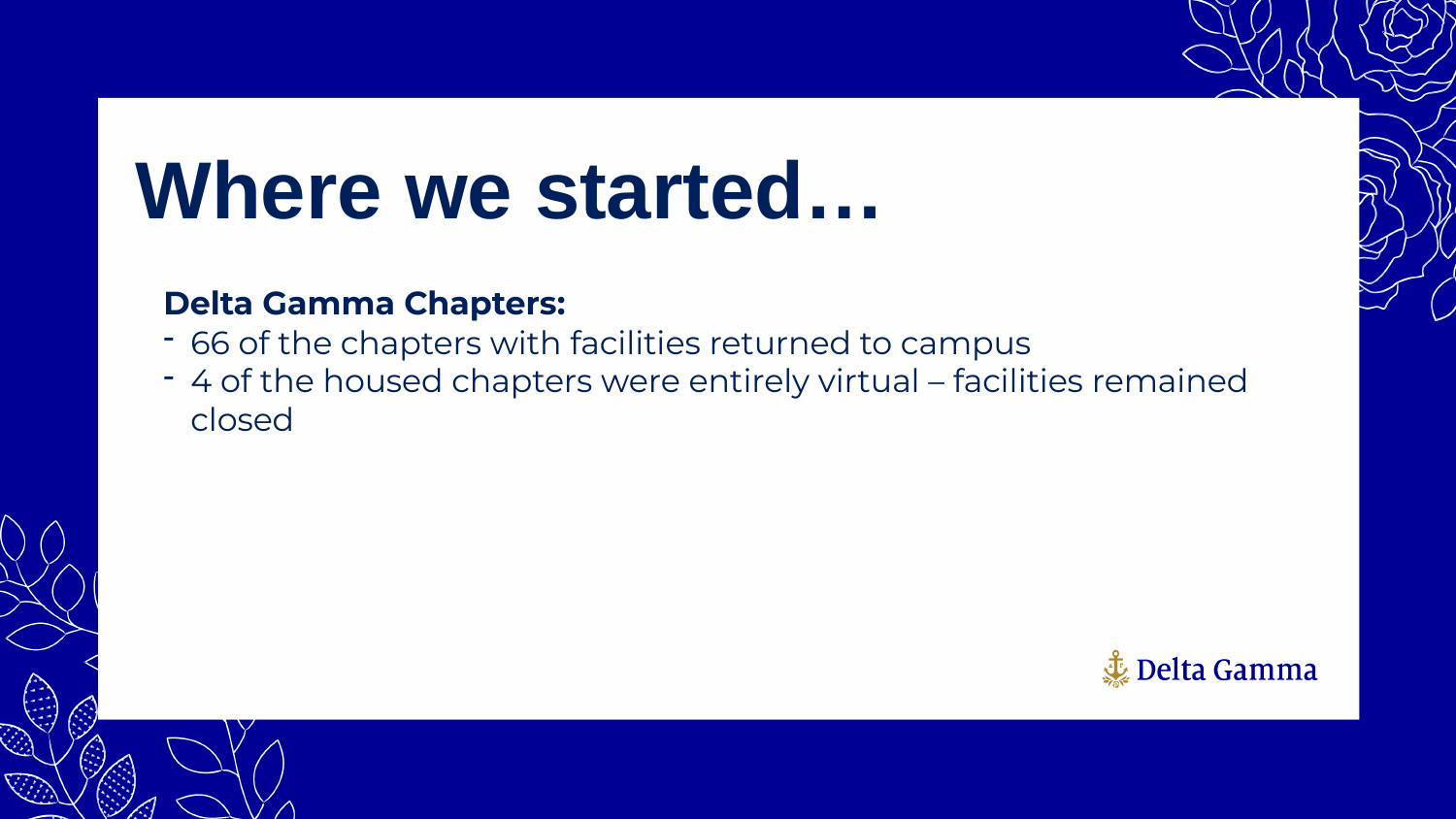

Where we started…

Delta Gamma Chapters:
66 of the chapters with facilities returned to campus
4 of the housed chapters were entirely virtual – facilities remained closed